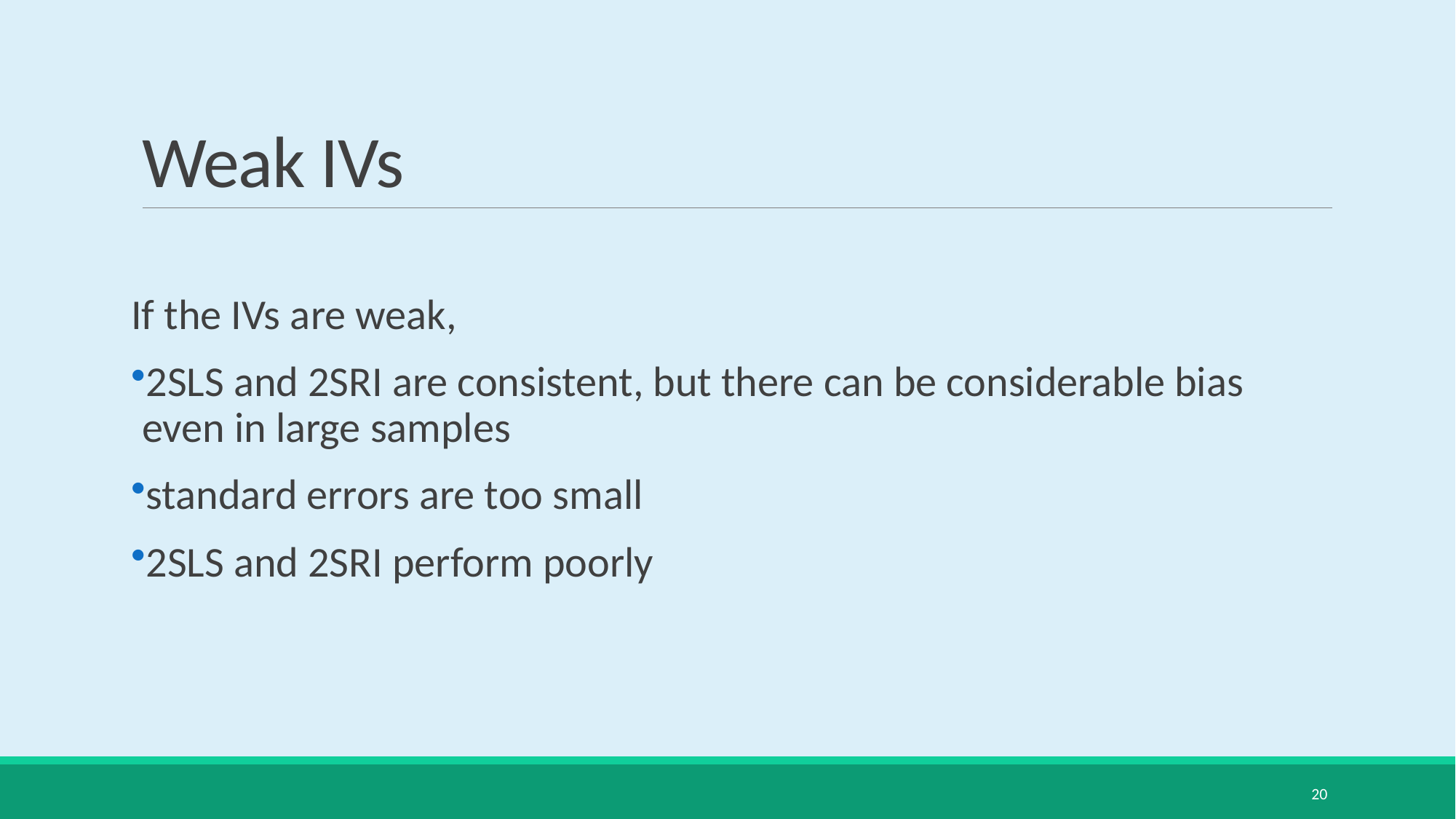

# Weak IVs

If the IVs are weak,
2SLS and 2SRI are consistent, but there can be considerable bias even in large samples
standard errors are too small
2SLS and 2SRI perform poorly

20